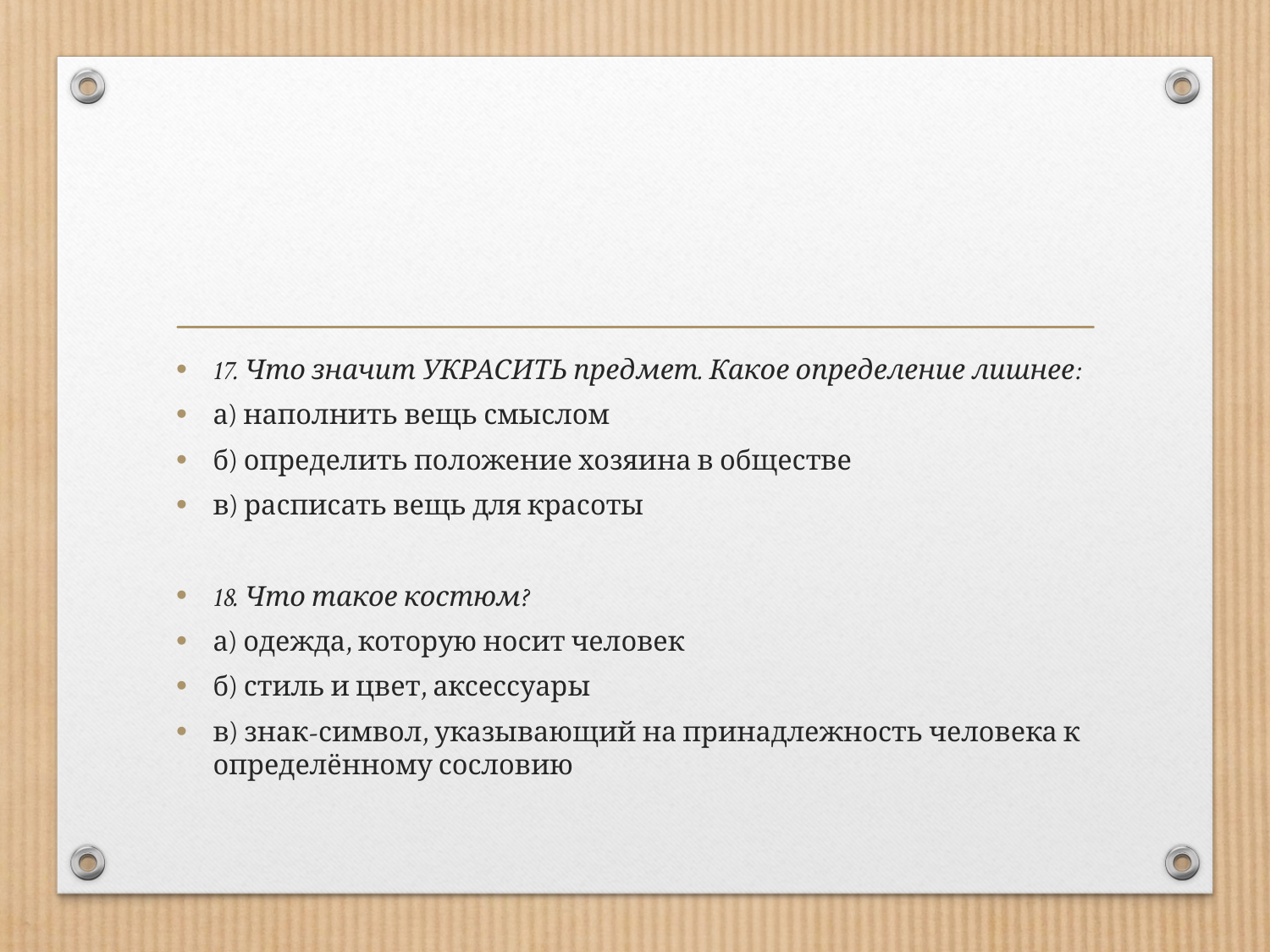

#
17. Что значит УКРАСИТЬ предмет. Какое определение лишнее:
а) наполнить вещь смыслом
б) определить положение хозяина в обществе
в) расписать вещь для красоты

18. Что такое костюм?
а) одежда, которую носит человек
б) стиль и цвет, аксессуары
в) знак-символ, указывающий на принадлежность человека к определённому сословию